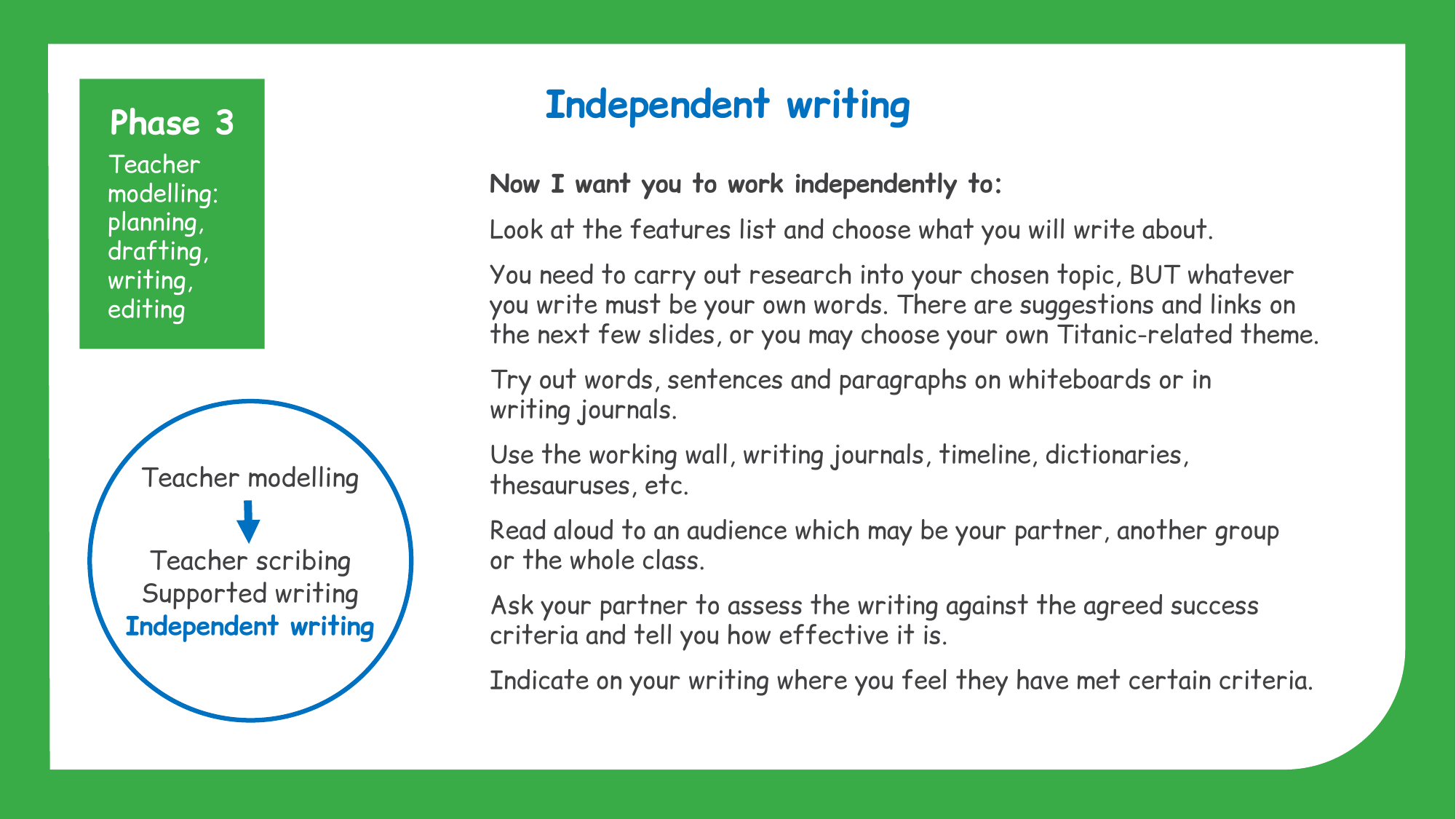

Independent writing
Phase 3
Teacher modelling: planning, drafting, writing, editing
Now I want you to work independently to:
Look at the features list and choose what you will write about.
You need to carry out research into your chosen topic, BUT whatever you write must be your own words. There are suggestions and links on the next few slides, or you may choose your own Titanic-related theme.
Try out words, sentences and paragraphs on whiteboards or in
writing journals.
Use the working wall, writing journals, timeline, dictionaries, thesauruses, etc.
Read aloud to an audience which may be your partner, another group
or the whole class.
Ask your partner to assess the writing against the agreed success criteria and tell you how effective it is.
Indicate on your writing where you feel they have met certain criteria.

Teacher modelling
Teacher scribing
Supported writing
Independent writing